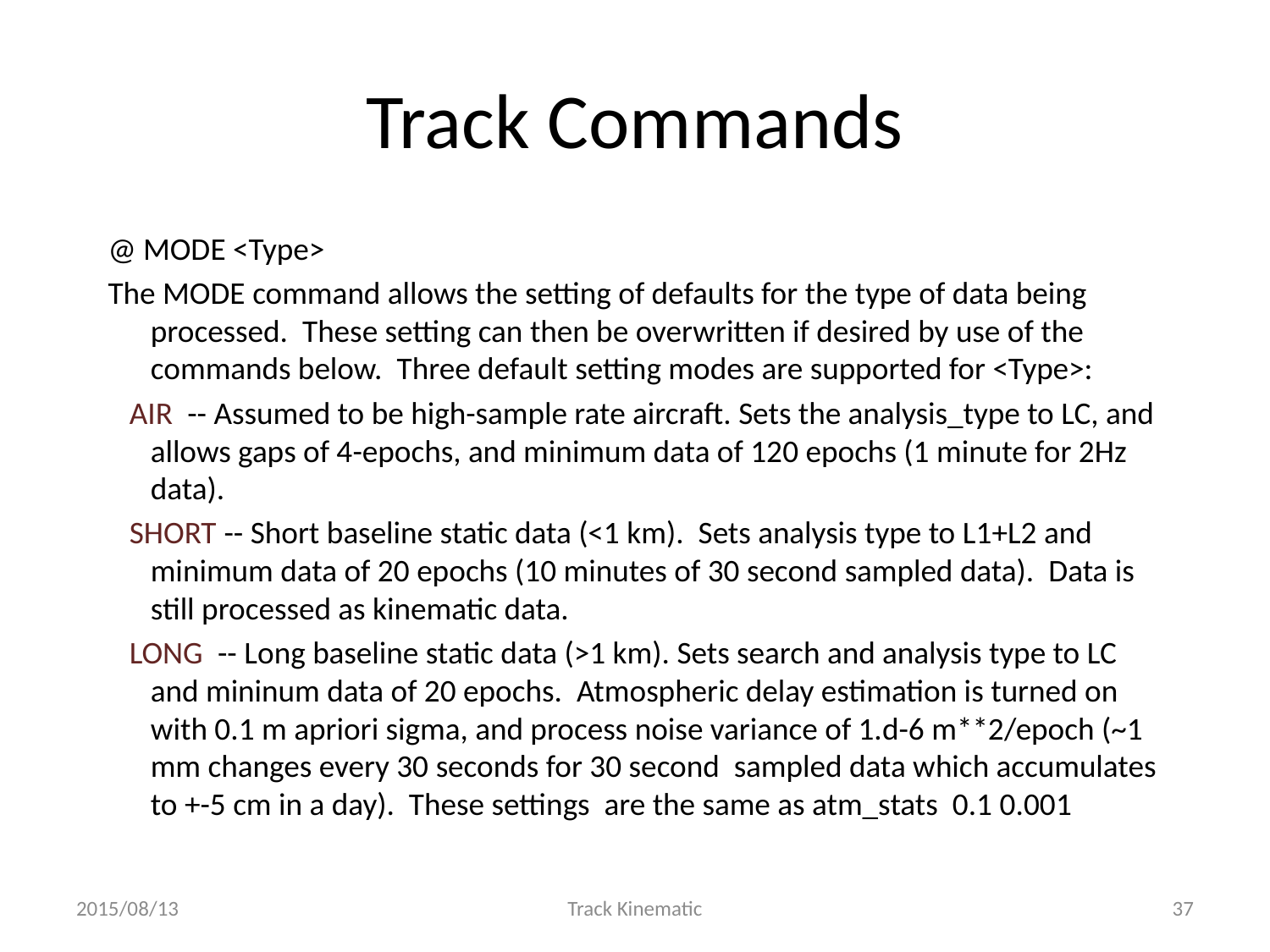

# Track Commands
@ MODE <Type>
The MODE command allows the setting of defaults for the type of data being processed.  These setting can then be overwritten if desired by use of the commands below.  Three default setting modes are supported for <Type>:
   AIR  -- Assumed to be high-sample rate aircraft. Sets the analysis_type to LC, and allows gaps of 4-epochs, and minimum data of 120 epochs (1 minute for 2Hz data).
   SHORT -- Short baseline static data (<1 km).  Sets analysis type to L1+L2 and minimum data of 20 epochs (10 minutes of 30 second sampled data).  Data is still processed as kinematic data.
   LONG  -- Long baseline static data (>1 km). Sets search and analysis type to LC and mininum data of 20 epochs.  Atmospheric delay estimation is turned on with 0.1 m apriori sigma, and process noise variance of 1.d-6 m**2/epoch (~1 mm changes every 30 seconds for 30 second  sampled data which accumulates to +-5 cm in a day).  These settings  are the same as atm_stats  0.1 0.001

2015/08/13
Track Kinematic
37